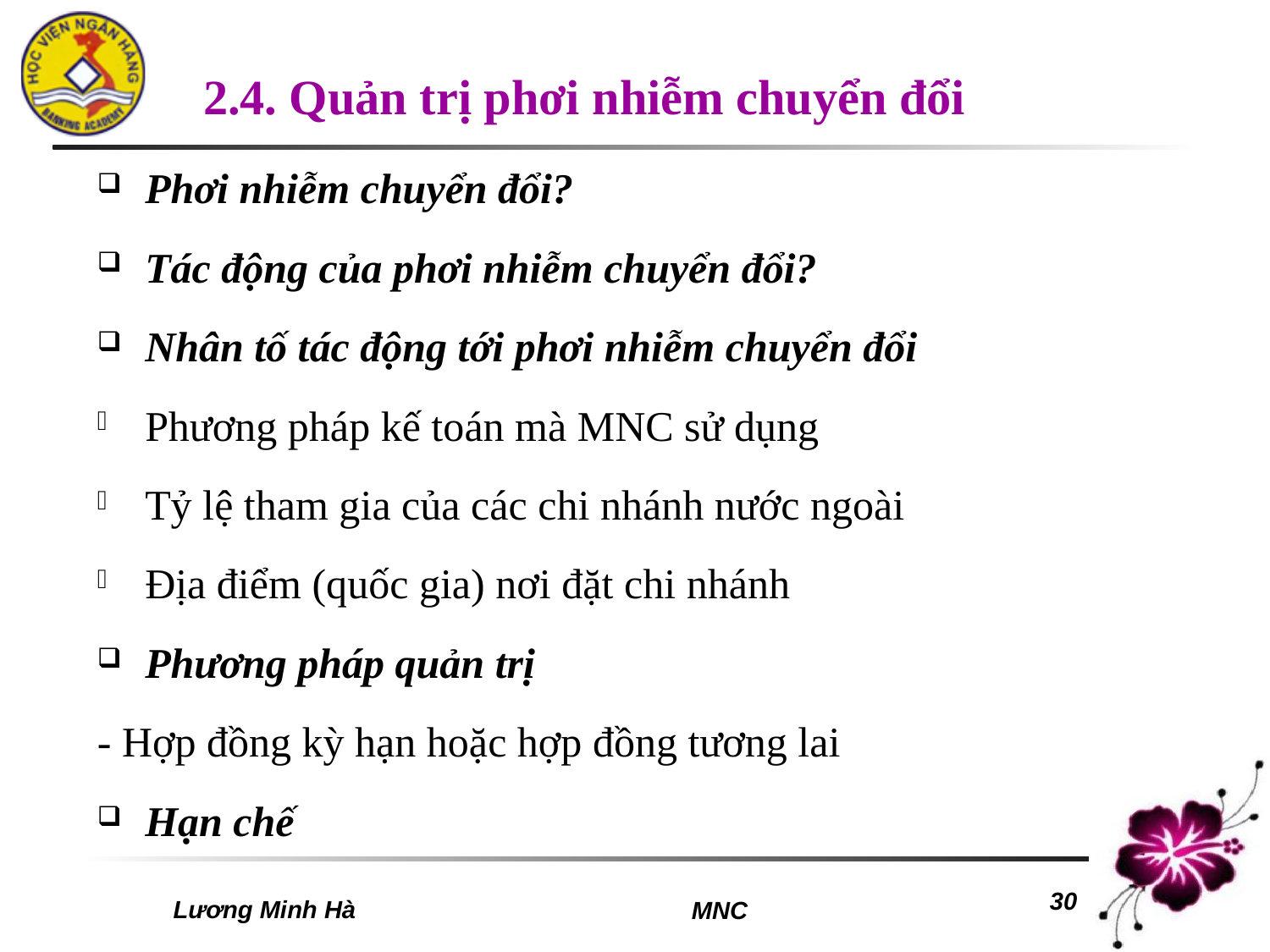

# 2.4. Quản trị phơi nhiễm chuyển đổi
Phơi nhiễm chuyển đổi?
Tác động của phơi nhiễm chuyển đổi?
Nhân tố tác động tới phơi nhiễm chuyển đổi
Phương pháp kế toán mà MNC sử dụng
Tỷ lệ tham gia của các chi nhánh nước ngoài
Địa điểm (quốc gia) nơi đặt chi nhánh
Phương pháp quản trị
- Hợp đồng kỳ hạn hoặc hợp đồng tương lai
Hạn chế

Lương Minh Hà